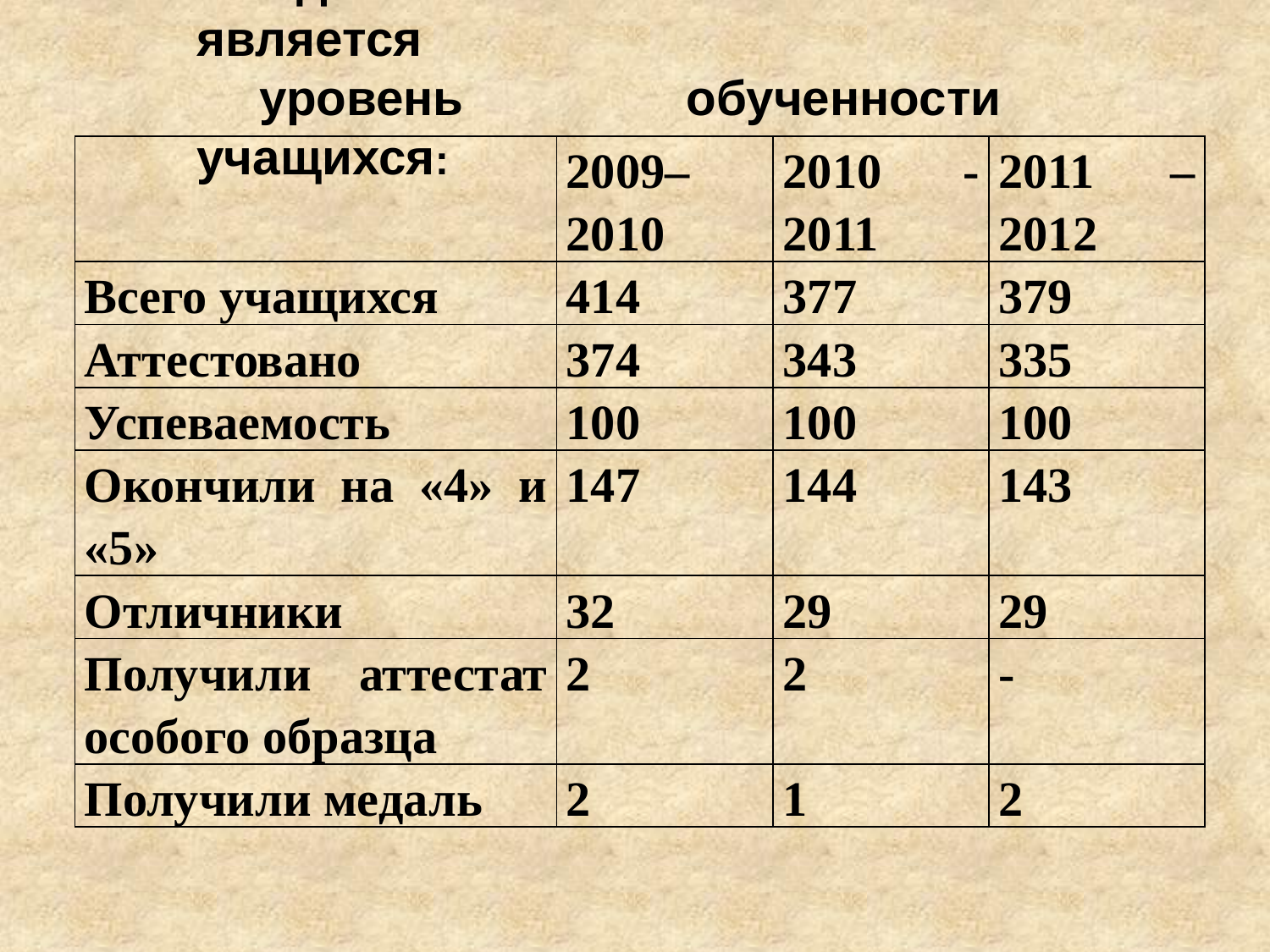

Одним из показателей является
уровень обученности учащихся:
|  | 2009– 2010 | 2010 - 2011 | 2011 – 2012 |
| --- | --- | --- | --- |
| Всего учащихся | 414 | 377 | 379 |
| Аттестовано | 374 | 343 | 335 |
| Успеваемость | 100 | 100 | 100 |
| Окончили на «4» и «5» | 147 | 144 | 143 |
| Отличники | 32 | 29 | 29 |
| Получили аттестат особого образца | 2 | 2 | - |
| Получили медаль | 2 | 1 | 2 |